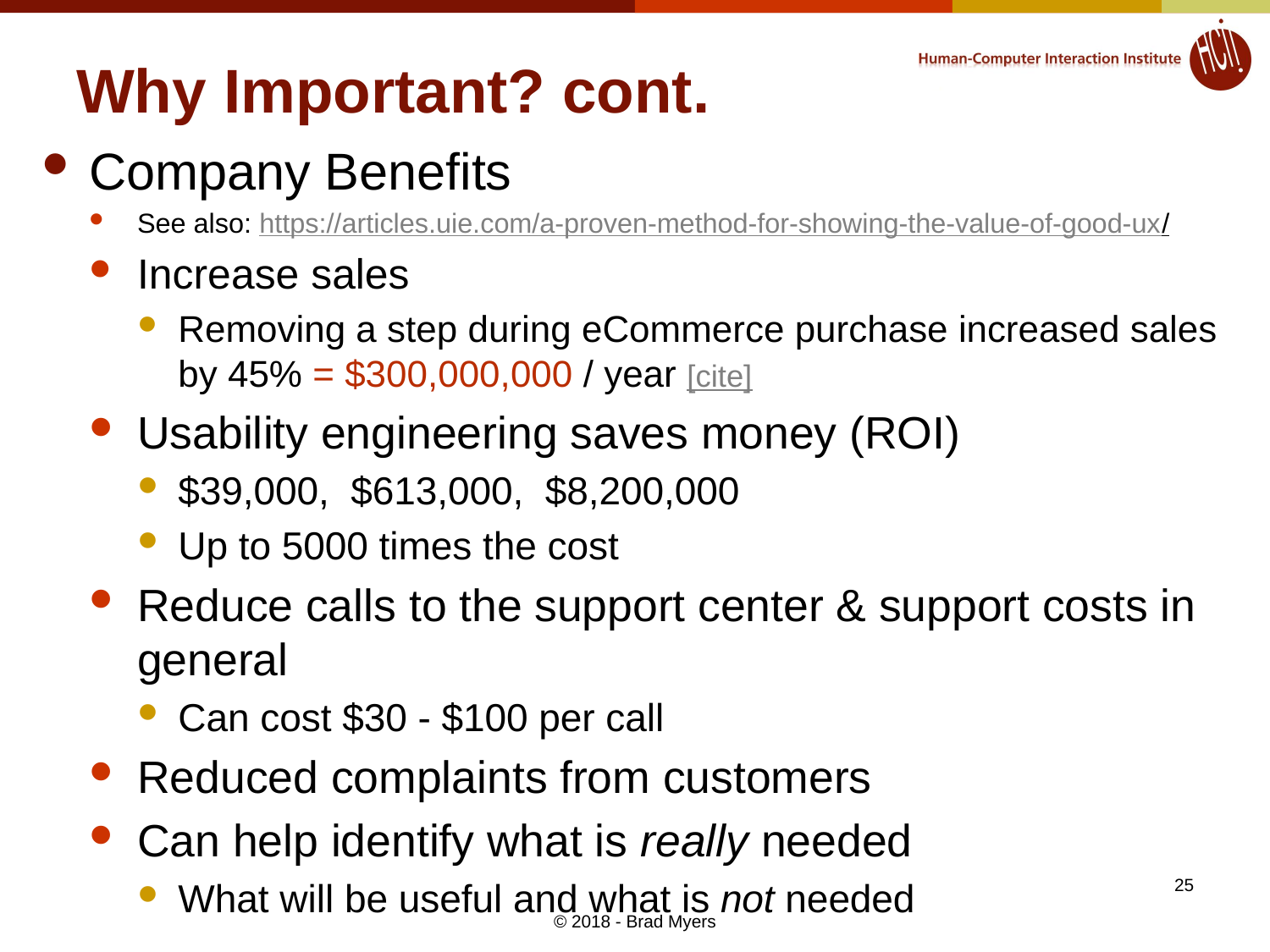

# Why Important? cont.
Company Benefits
See also: https://articles.uie.com/a-proven-method-for-showing-the-value-of-good-ux/
Increase sales
Removing a step during eCommerce purchase increased sales by 45% = $300,000,000 / year [cite]
Usability engineering saves money (ROI)
$39,000,  $613,000,  $8,200,000
Up to 5000 times the cost
Reduce calls to the support center & support costs in general
Can cost $30 - $100 per call
Reduced complaints from customers
Can help identify what is really needed
What will be useful and what is not needed
25
© 2018 - Brad Myers